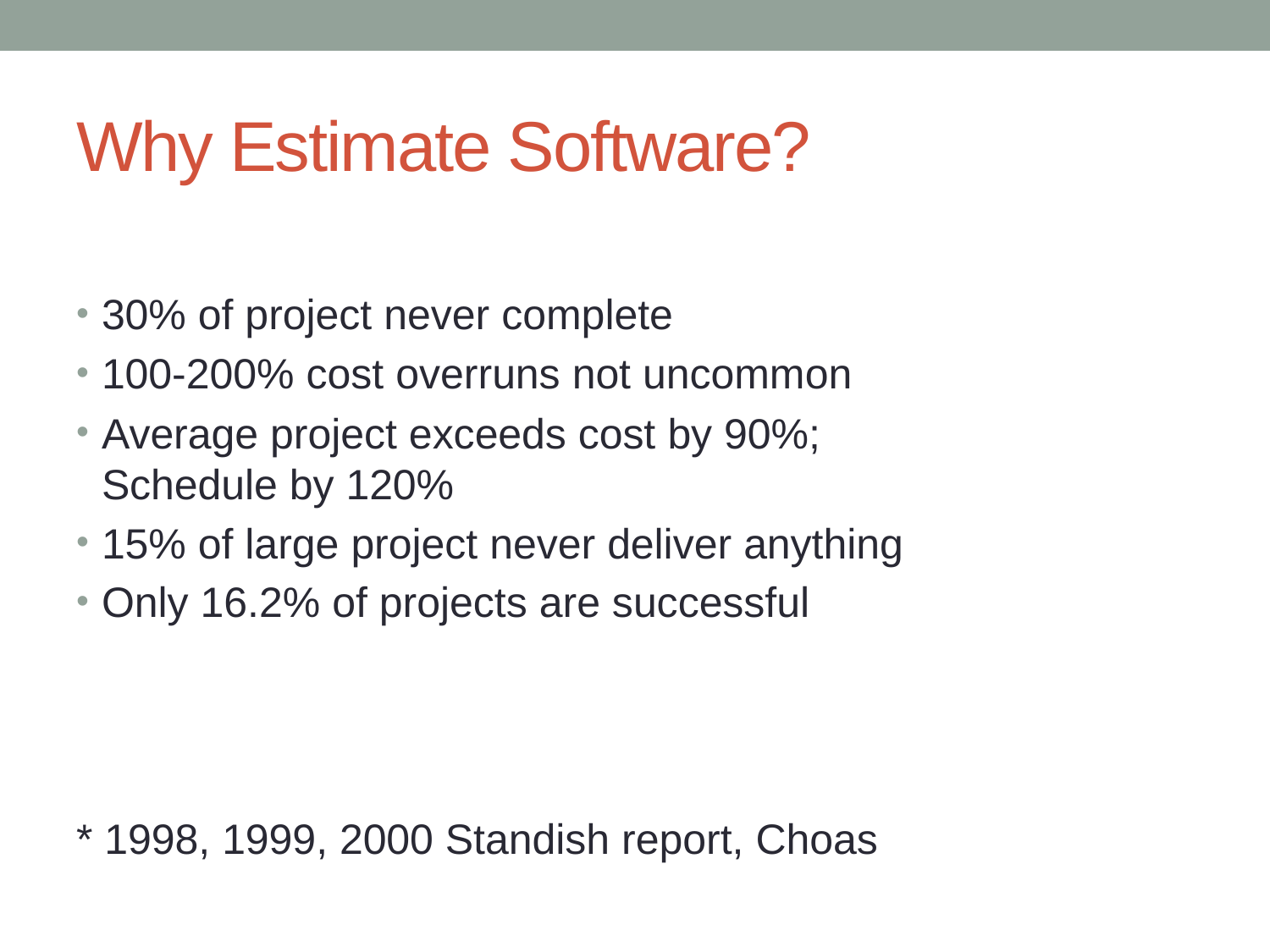

# Why Estimate Software?

30% of project never complete
100-200% cost overruns not uncommon
Average project exceeds cost by 90%;
Schedule by 120%
15% of large project never deliver anything
Only 16.2% of projects are successful

* 1998, 1999, 2000 Standish report, Choas